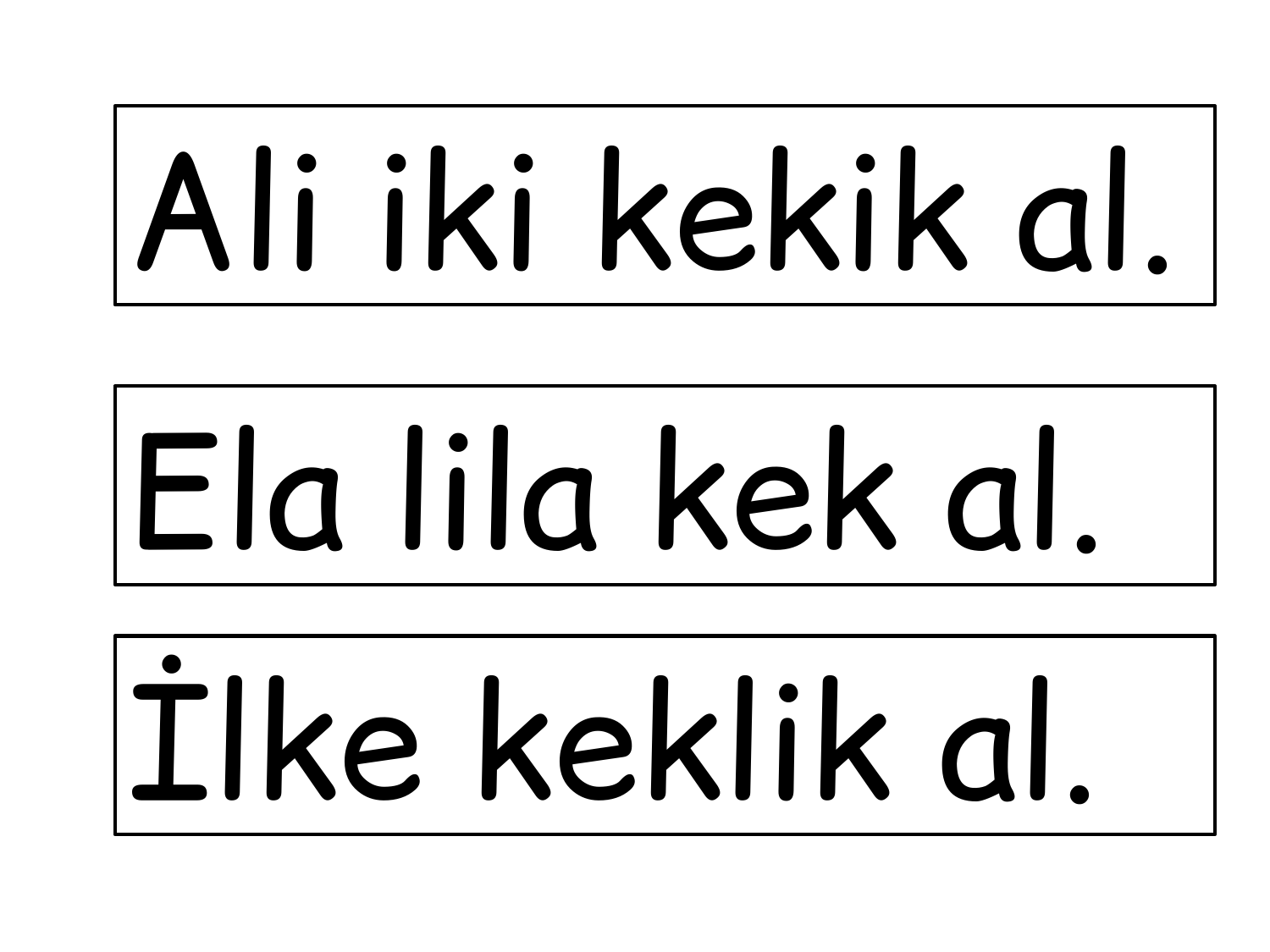

Ali iki kekik al.
Ela lila kek al.
İlke keklik al.